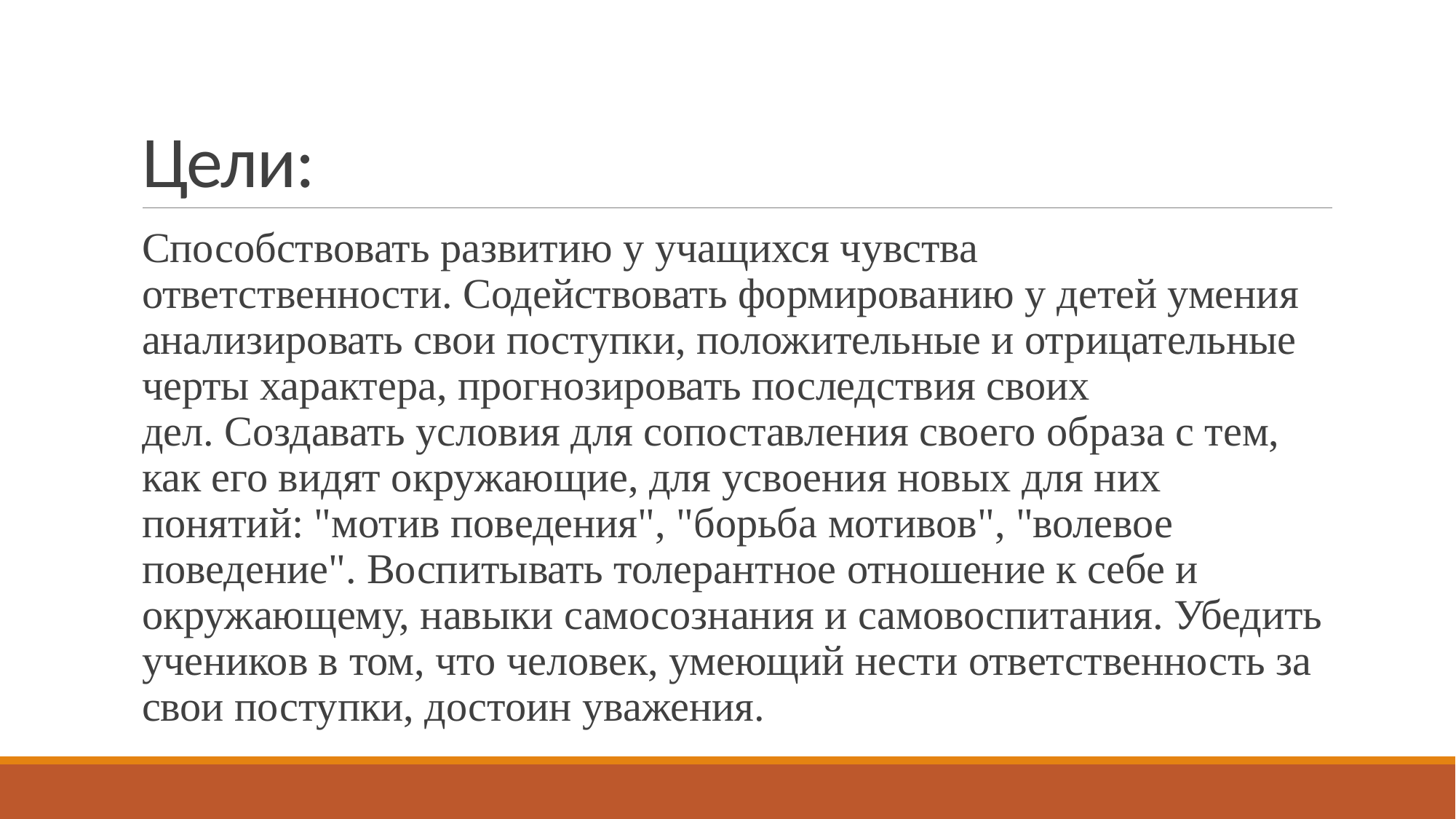

# Цели:
Способствовать развитию у учащихся чувства ответственности. Содействовать формированию у детей умения анализировать свои поступки, положительные и отрицательные черты характера, прогнозировать последствия своих дел. Создавать условия для сопоставления своего образа с тем, как его видят окружающие, для усвоения новых для них понятий: "мотив поведения", "борьба мотивов", "волевое поведение". Воспитывать толерантное отношение к себе и окружающему, навыки самосознания и самовоспитания. Убедить учеников в том, что человек, умеющий нести ответственность за свои поступки, достоин уважения.